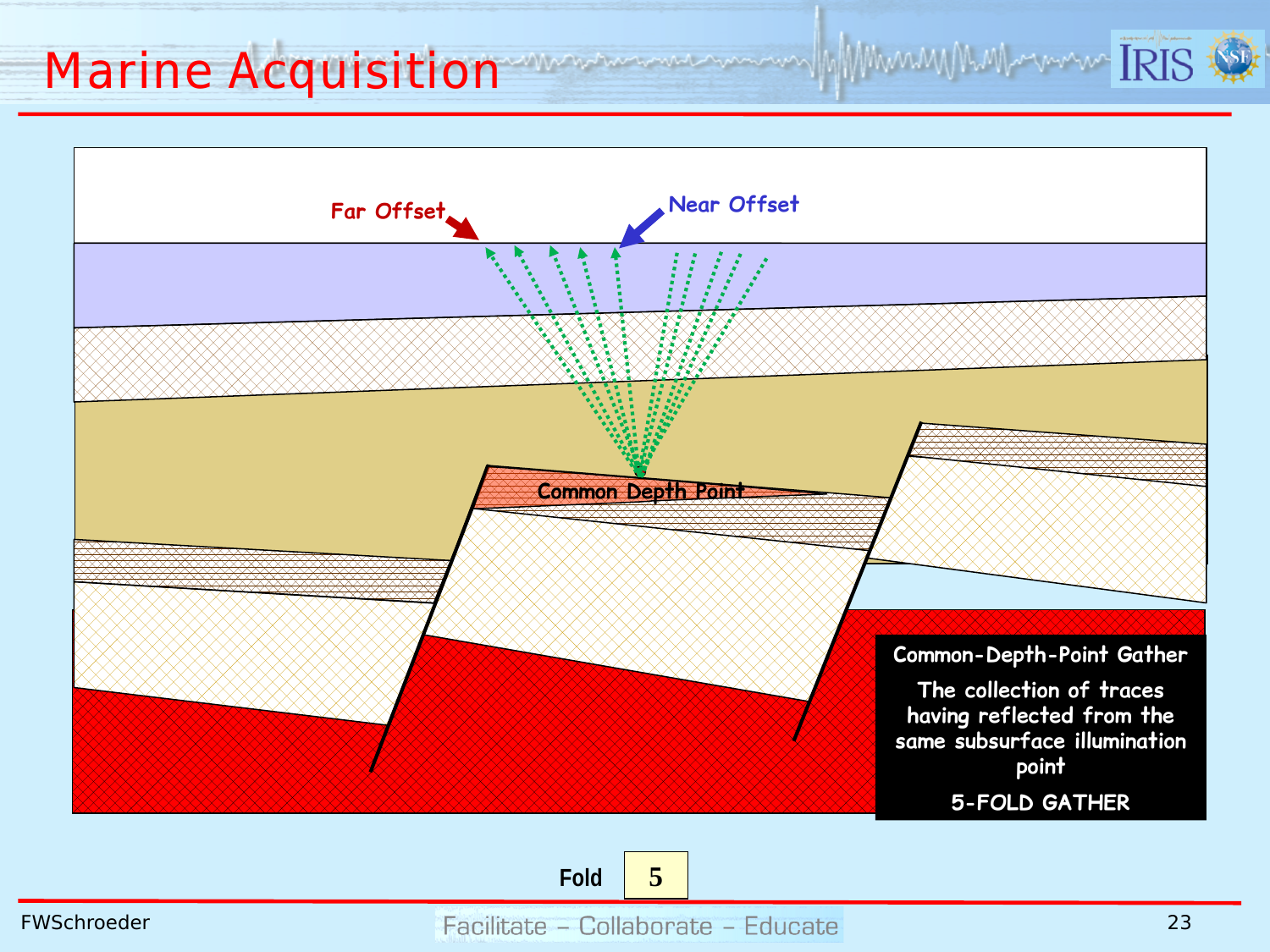

# Marine Acquisition

Near Offset
Far Offset

Common Depth Point

Common-Depth-Point Gather
The collection of traces having reflected from the same subsurface illumination point
5-FOLD GATHER

5
Fold